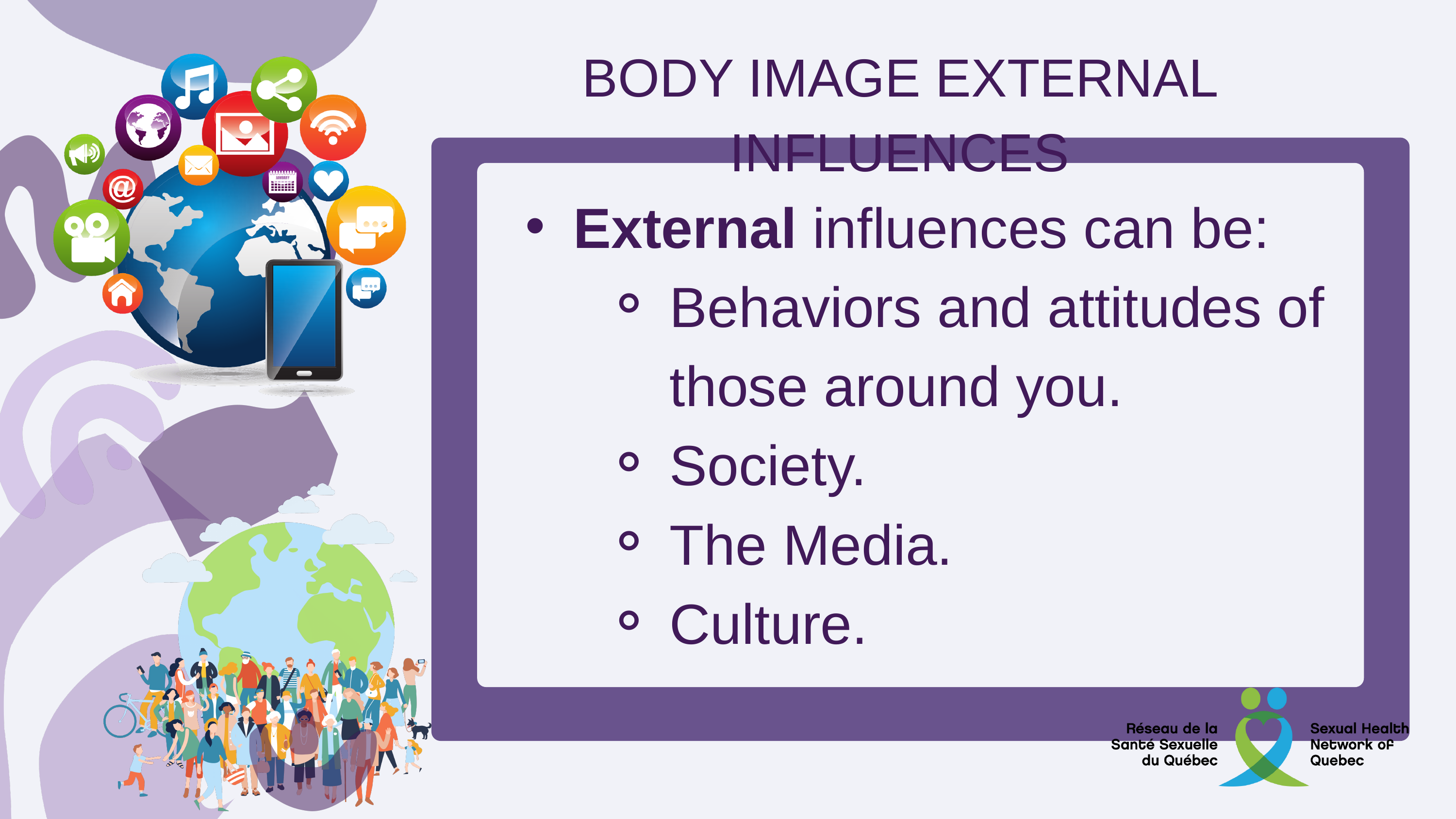

BODY IMAGE EXTERNAL INFLUENCES

External influences can be:
Behaviors and attitudes of those around you.
Society.
The Media.
Culture.